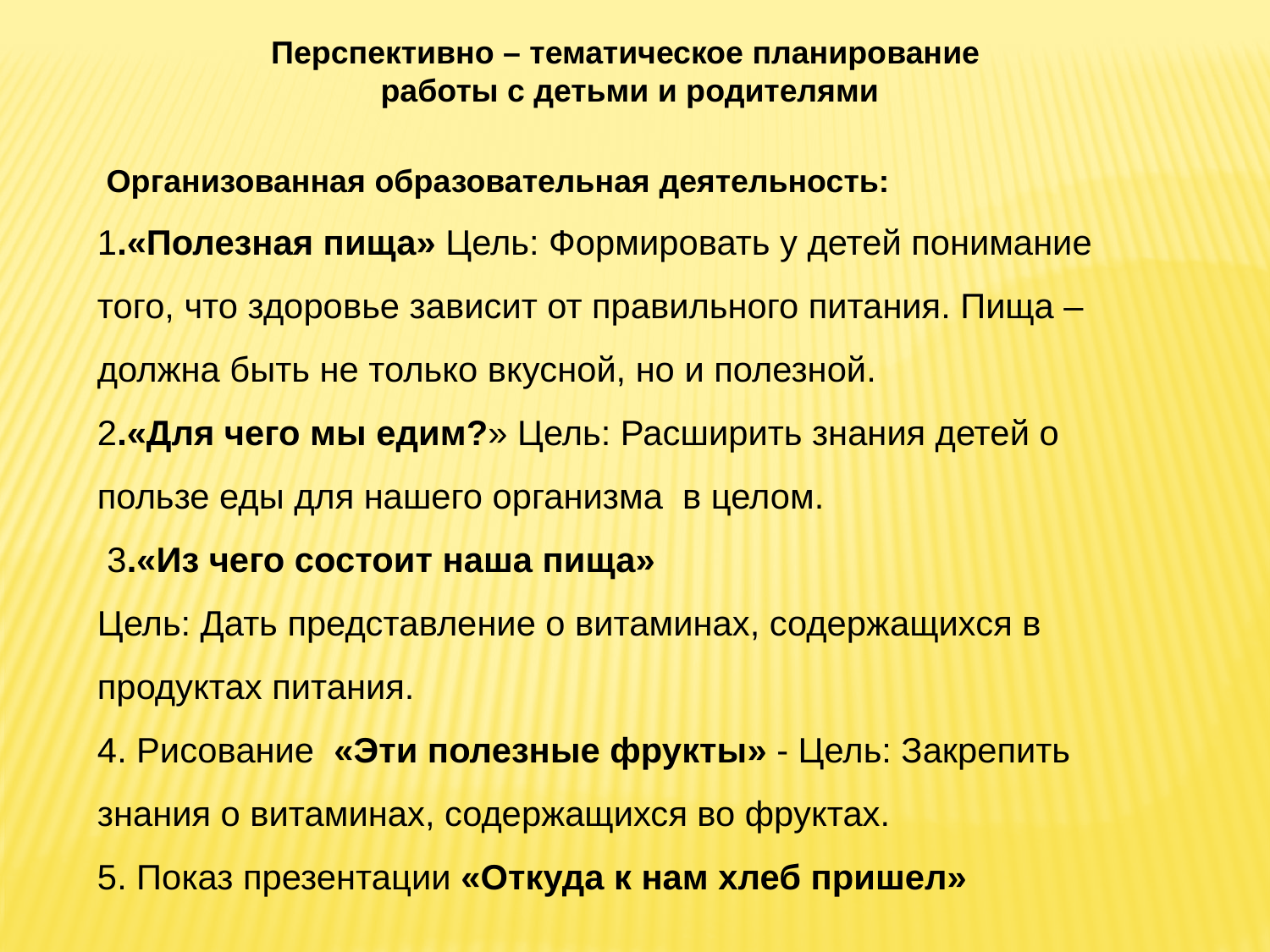

Перспективно – тематическое планирование
работы с детьми и родителями

 Организованная образовательная деятельность:
1.«Полезная пища» Цель: Формировать у детей понимание того, что здоровье зависит от правильного питания. Пища – должна быть не только вкусной, но и полезной.
2.«Для чего мы едим?» Цель: Расширить знания детей о пользе еды для нашего организма  в целом.
 3.«Из чего состоит наша пища»
Цель: Дать представление о витаминах, содержащихся в продуктах питания.
4. Рисование  «Эти полезные фрукты» - Цель: Закрепить знания о витаминах, содержащихся во фруктах.
5. Показ презентации «Откуда к нам хлеб пришел»